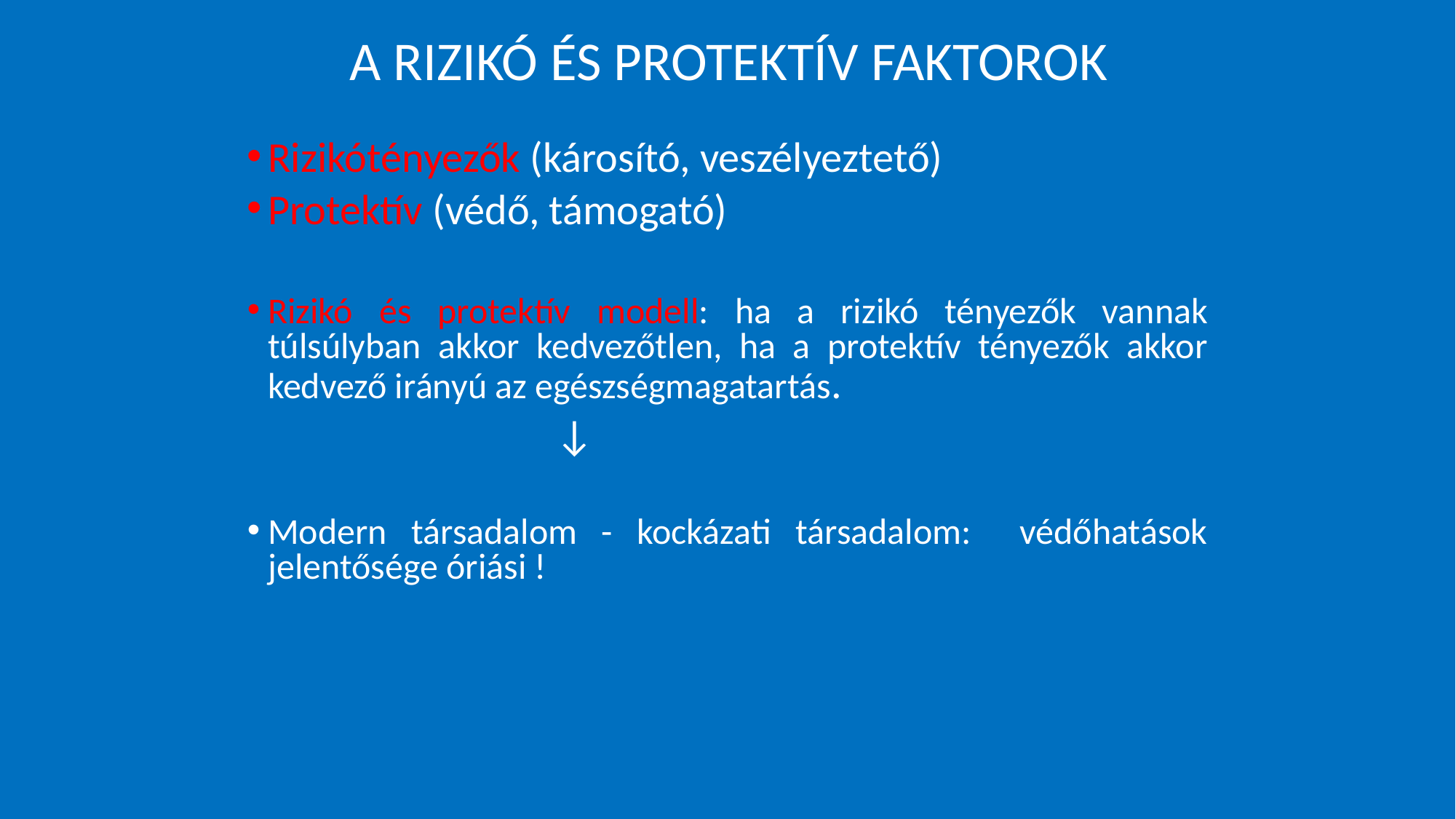

# A RIZIKÓ ÉS PROTEKTÍV FAKTOROK
Rizikótényezők (károsító, veszélyeztető)
Protektív (védő, támogató)

Rizikó és protektív modell: ha a rizikó tényezők vannak túlsúlyban akkor kedvezőtlen, ha a protektív tényezők akkor kedvező irányú az egészségmagatartás.
                                ↓

Modern társadalom - kockázati társadalom:  védőhatások jelentősége óriási !